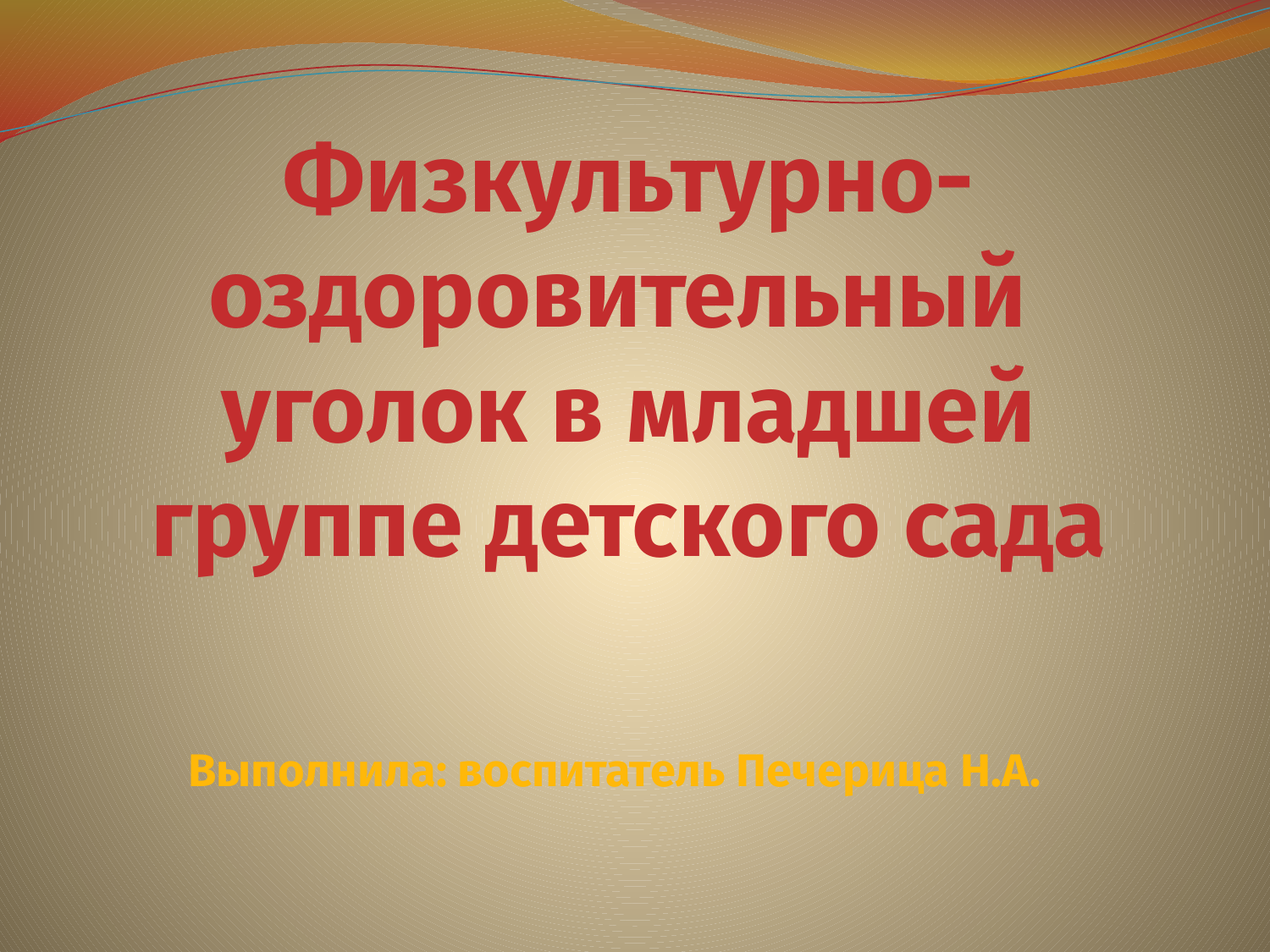

# Физкультурно-оздоровительный  уголок в младшей группе детского сада

Выполнила: воспитатель Печерица Н.А.